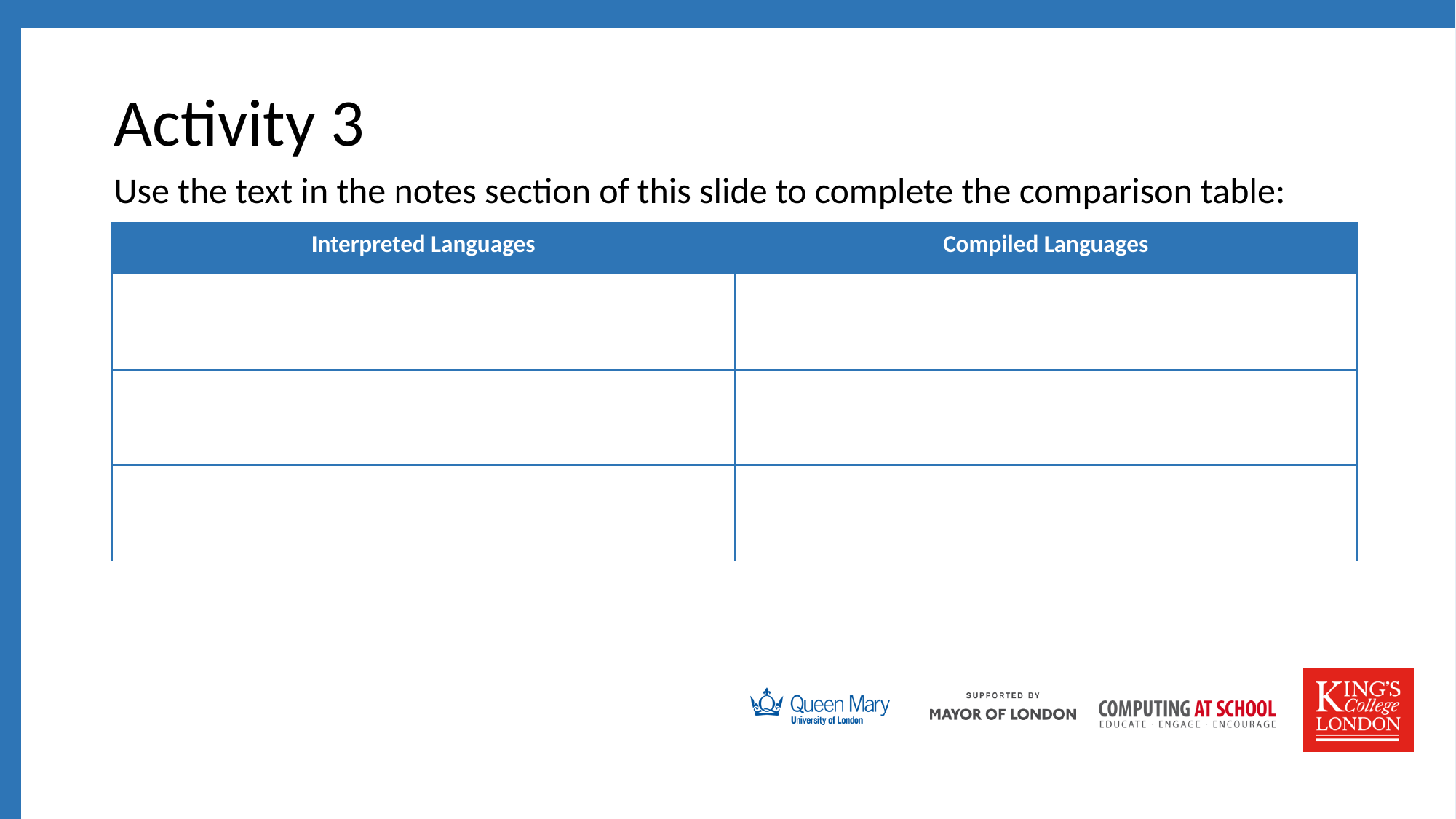

# Activity 3
Use the text in the notes section of this slide to complete the comparison table:

| Interpreted Languages | Compiled Languages |
| --- | --- |
|  |  |
|  |  |
|  |  |